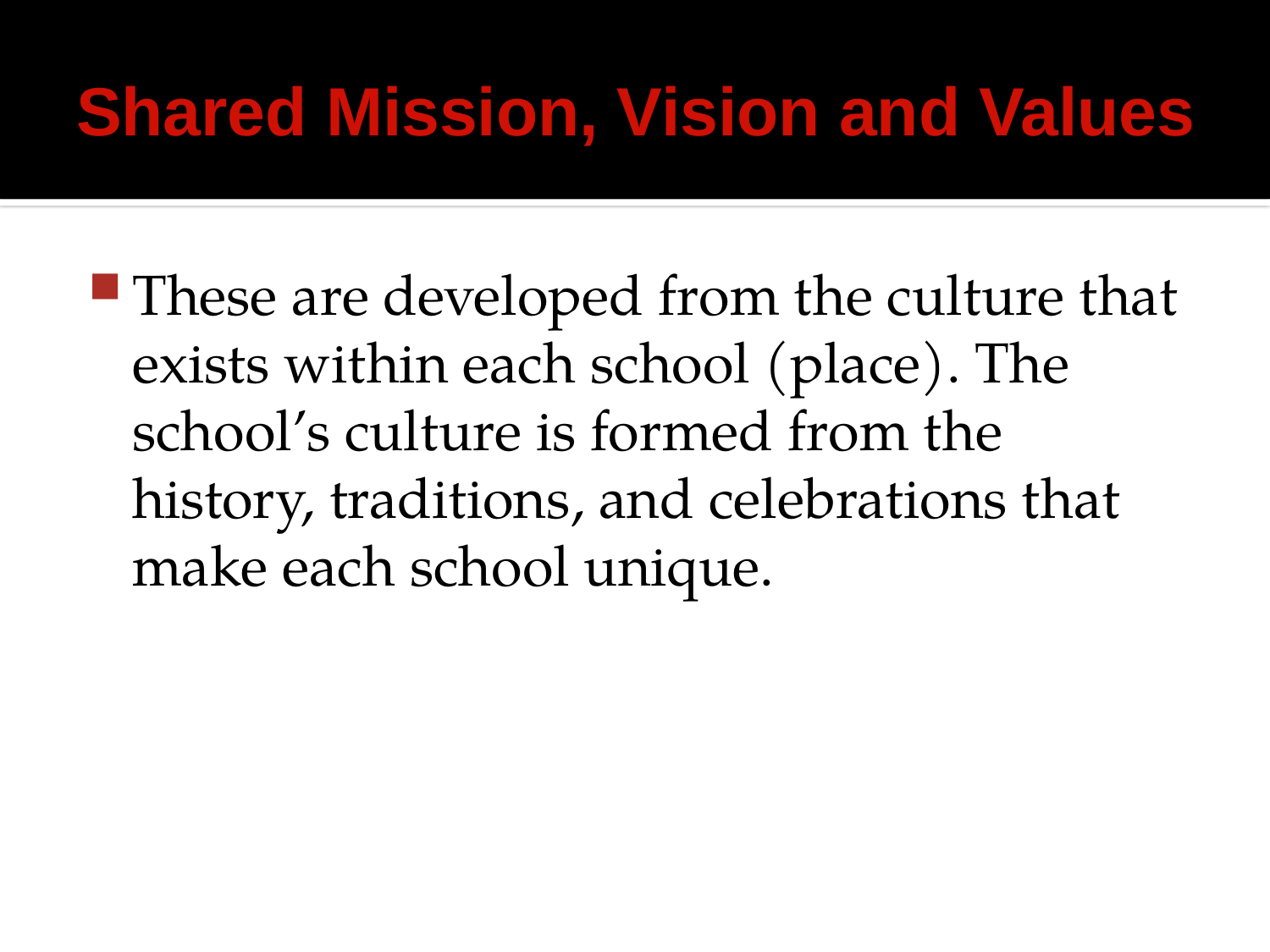

# Shared Mission, Vision and Values
These are developed from the culture that exists within each school (place). The school’s culture is formed from the history, traditions, and celebrations that make each school unique.